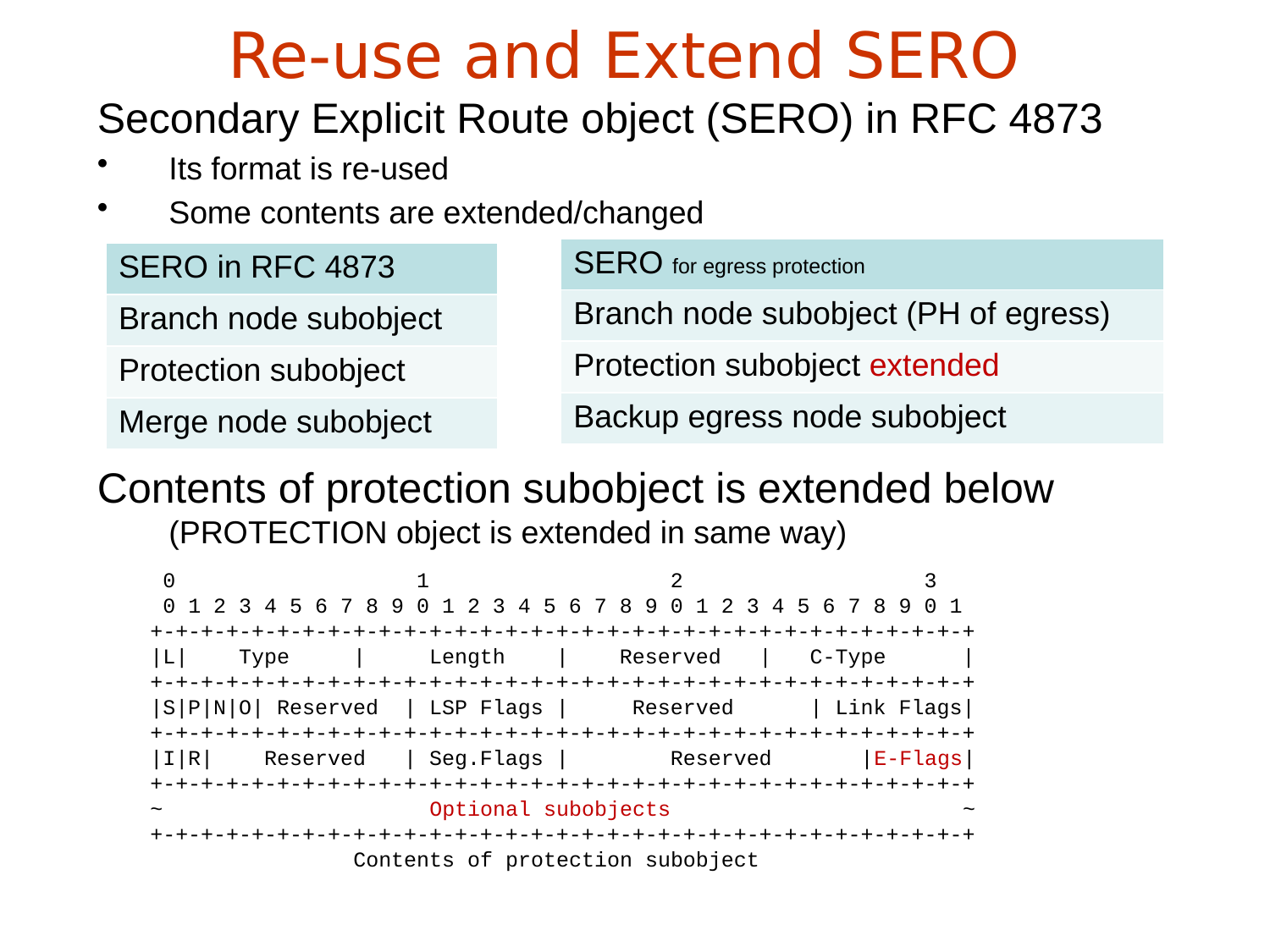

# Re-use and Extend SERO
Secondary Explicit Route object (SERO) in RFC 4873
Its format is re-used
Some contents are extended/changed
| SERO for egress protection |
| --- |
| Branch node subobject (PH of egress) |
| Protection subobject extended |
| Backup egress node subobject |
| SERO in RFC 4873 |
| --- |
| Branch node subobject |
| Protection subobject |
| Merge node subobject |
Contents of protection subobject is extended below (PROTECTION object is extended in same way)

      0                   1                   2                   3
      0 1 2 3 4 5 6 7 8 9 0 1 2 3 4 5 6 7 8 9 0 1 2 3 4 5 6 7 8 9 0 1
     +-+-+-+-+-+-+-+-+-+-+-+-+-+-+-+-+-+-+-+-+-+-+-+-+-+-+-+-+-+-+-+-+
     |L|    Type     |     Length    |    Reserved   |   C-Type      |
     +-+-+-+-+-+-+-+-+-+-+-+-+-+-+-+-+-+-+-+-+-+-+-+-+-+-+-+-+-+-+-+-+
     |S|P|N|O| Reserved  | LSP Flags |     Reserved      | Link Flags|
     +-+-+-+-+-+-+-+-+-+-+-+-+-+-+-+-+-+-+-+-+-+-+-+-+-+-+-+-+-+-+-+-+
     |I|R|    Reserved   | Seg.Flags |        Reserved       |E-Flags|
     +-+-+-+-+-+-+-+-+-+-+-+-+-+-+-+-+-+-+-+-+-+-+-+-+-+-+-+-+-+-+-+-+
     ~                     Optional subobjects                       ~
     +-+-+-+-+-+-+-+-+-+-+-+-+-+-+-+-+-+-+-+-+-+-+-+-+-+-+-+-+-+-+-+-+
                     Contents of protection subobject